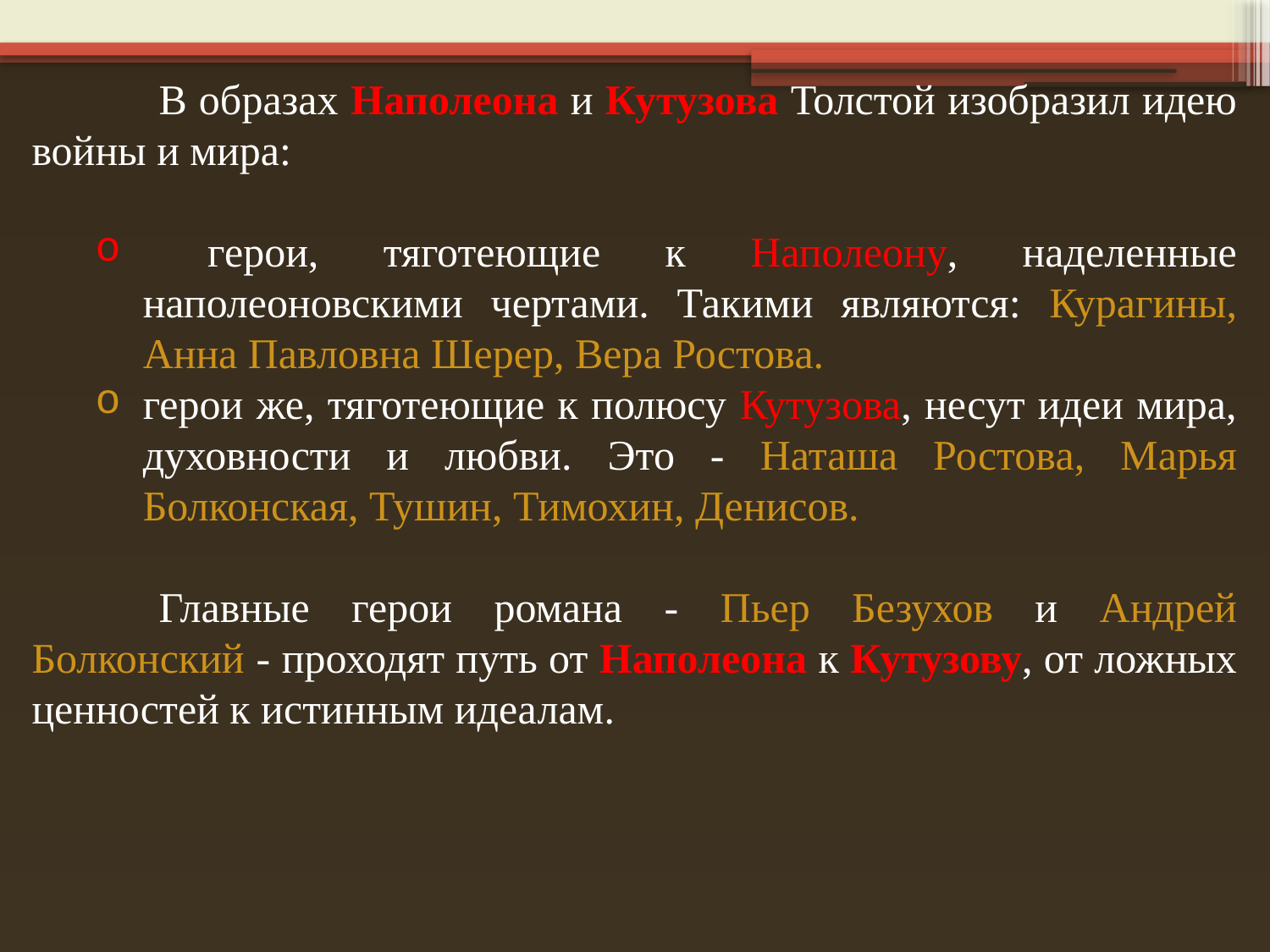

В образах Наполеона и Кутузова Толстой изобразил идею войны и мира:

 герои, тяготеющие к Наполеону, наделенные наполеоновскими чертами. Такими являются: Курагины, Анна Павловна Шерер, Вера Ростова.
герои же, тяготеющие к полюсу Кутузова, несут идеи мира, духовности и любви. Это - Наташа Ростова, Марья Болконская, Тушин, Тимохин, Денисов.

	Главные герои романа - Пьер Безухов и Андрей Болконский - проходят путь от Наполеона к Кутузову, от ложных ценностей к истинным идеалам.